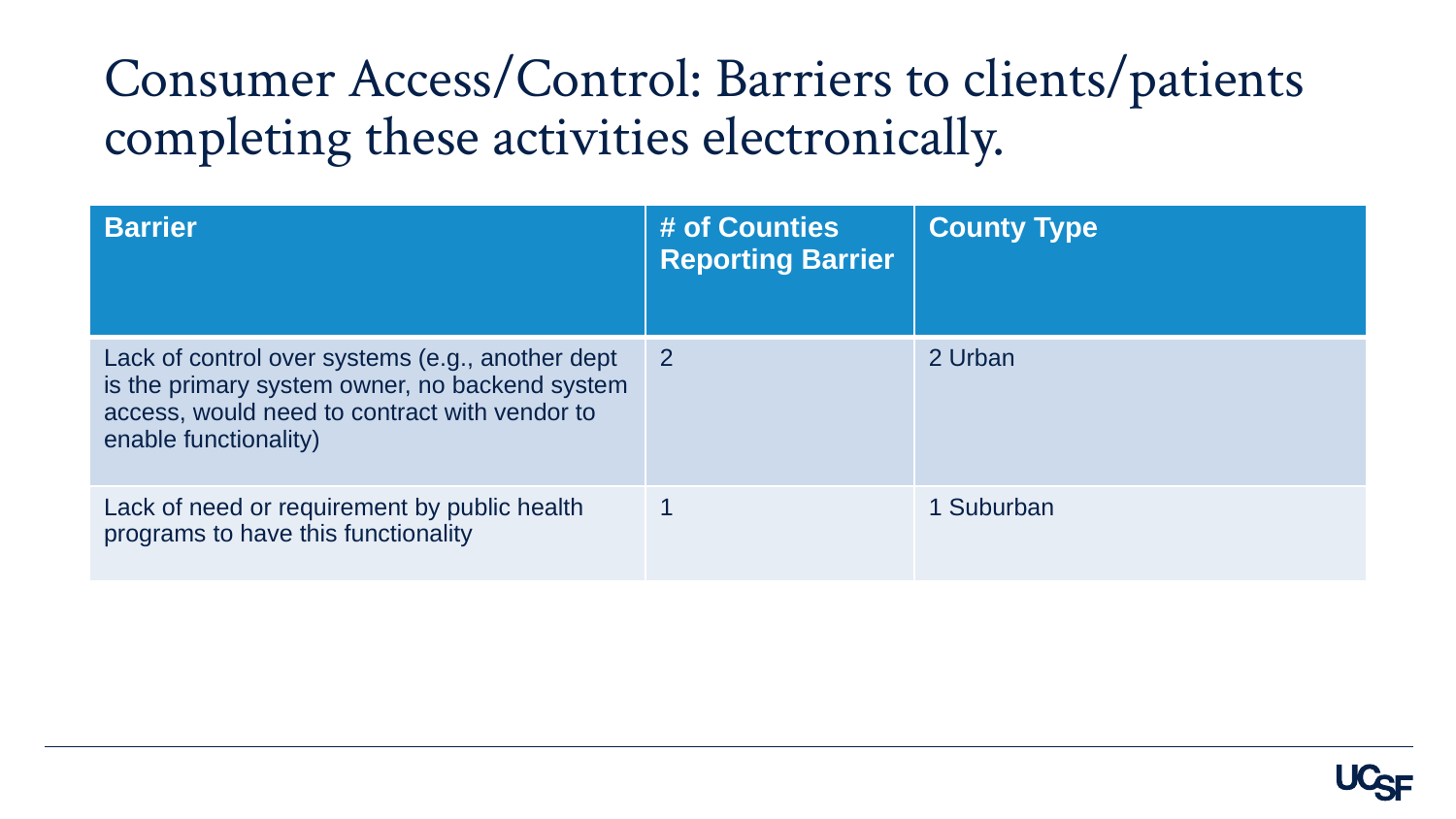

# Consumer Access/Control: Barriers to clients/patients completing these activities electronically.
| Barrier | # of Counties Reporting Barrier | County Type |
| --- | --- | --- |
| Lack of control over systems (e.g., another dept is the primary system owner, no backend system access, would need to contract with vendor to enable functionality) | 2 | 2 Urban |
| Lack of need or requirement by public health programs to have this functionality | 1 | 1 Suburban |